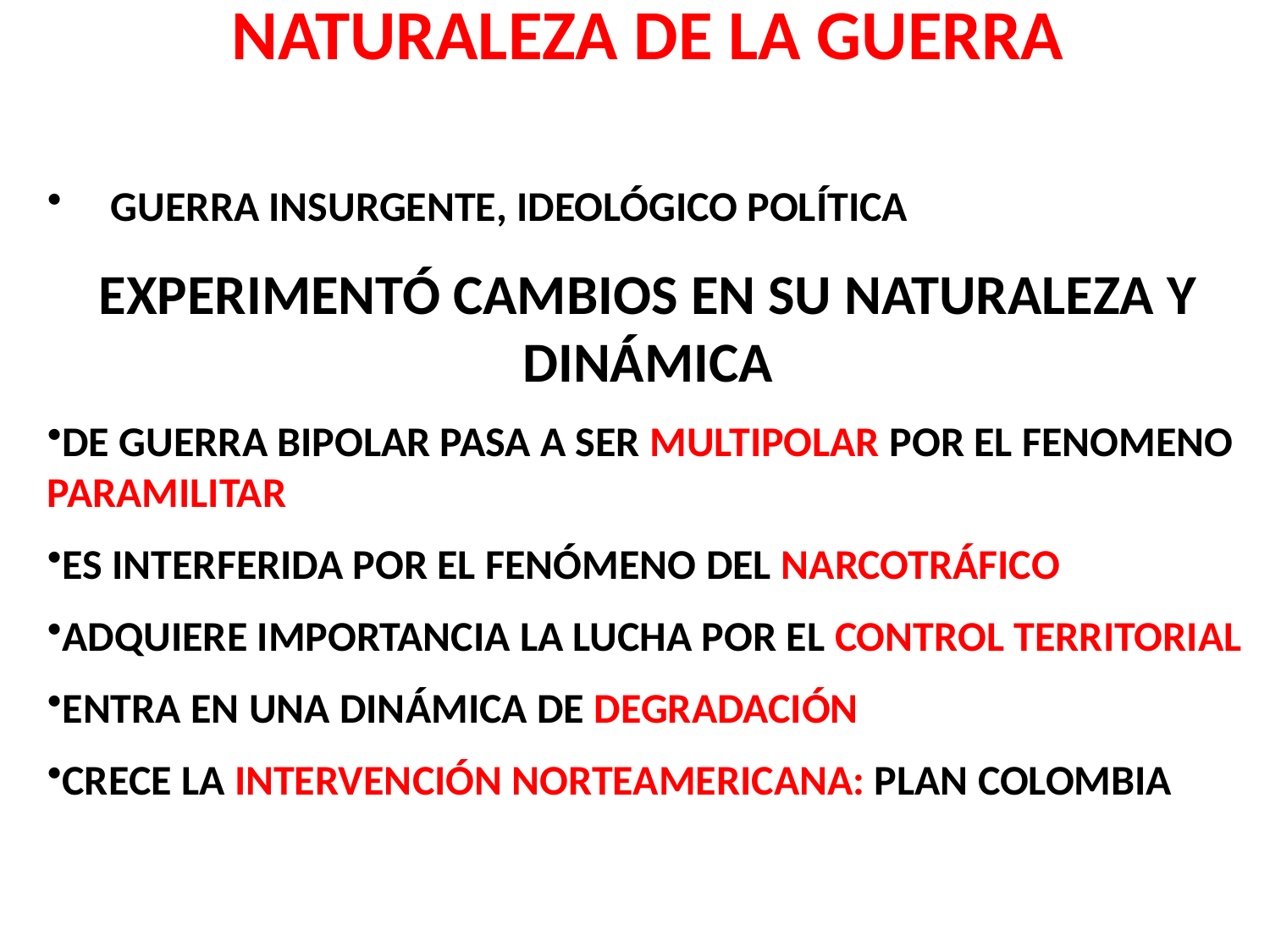

NATURALEZA DE LA GUERRA

GUERRA INSURGENTE, IDEOLÓGICO POLÍTICA
EXPERIMENTÓ CAMBIOS EN SU NATURALEZA Y DINÁMICA
DE GUERRA BIPOLAR PASA A SER MULTIPOLAR POR EL FENOMENO PARAMILITAR
ES INTERFERIDA POR EL FENÓMENO DEL NARCOTRÁFICO
ADQUIERE IMPORTANCIA LA LUCHA POR EL CONTROL TERRITORIAL
ENTRA EN UNA DINÁMICA DE DEGRADACIÓN
CRECE LA INTERVENCIÓN NORTEAMERICANA: PLAN COLOMBIA